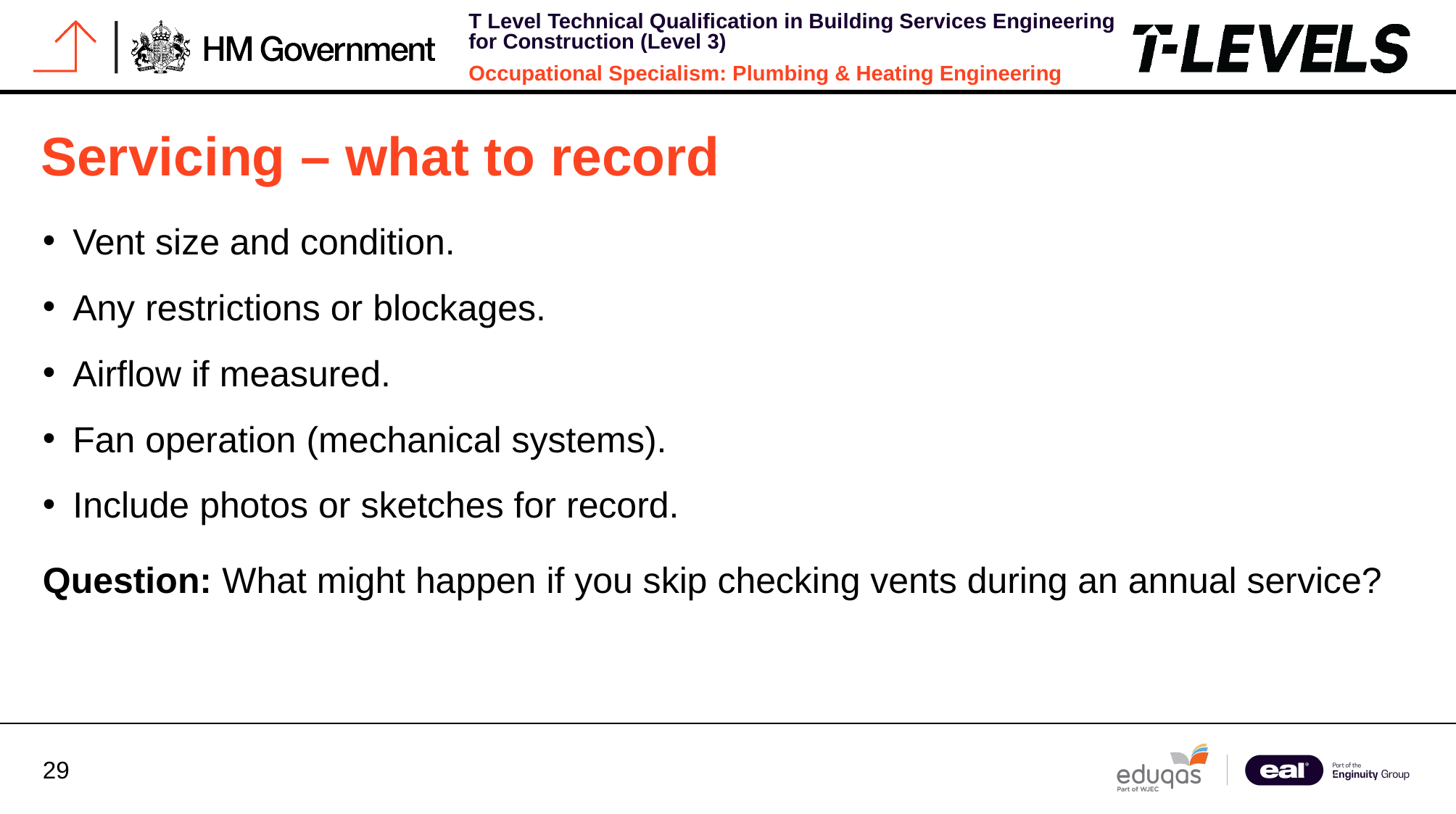

# Servicing – what to record
Vent size and condition.
Any restrictions or blockages.
Airflow if measured.
Fan operation (mechanical systems).
Include photos or sketches for record.
Question: What might happen if you skip checking vents during an annual service?